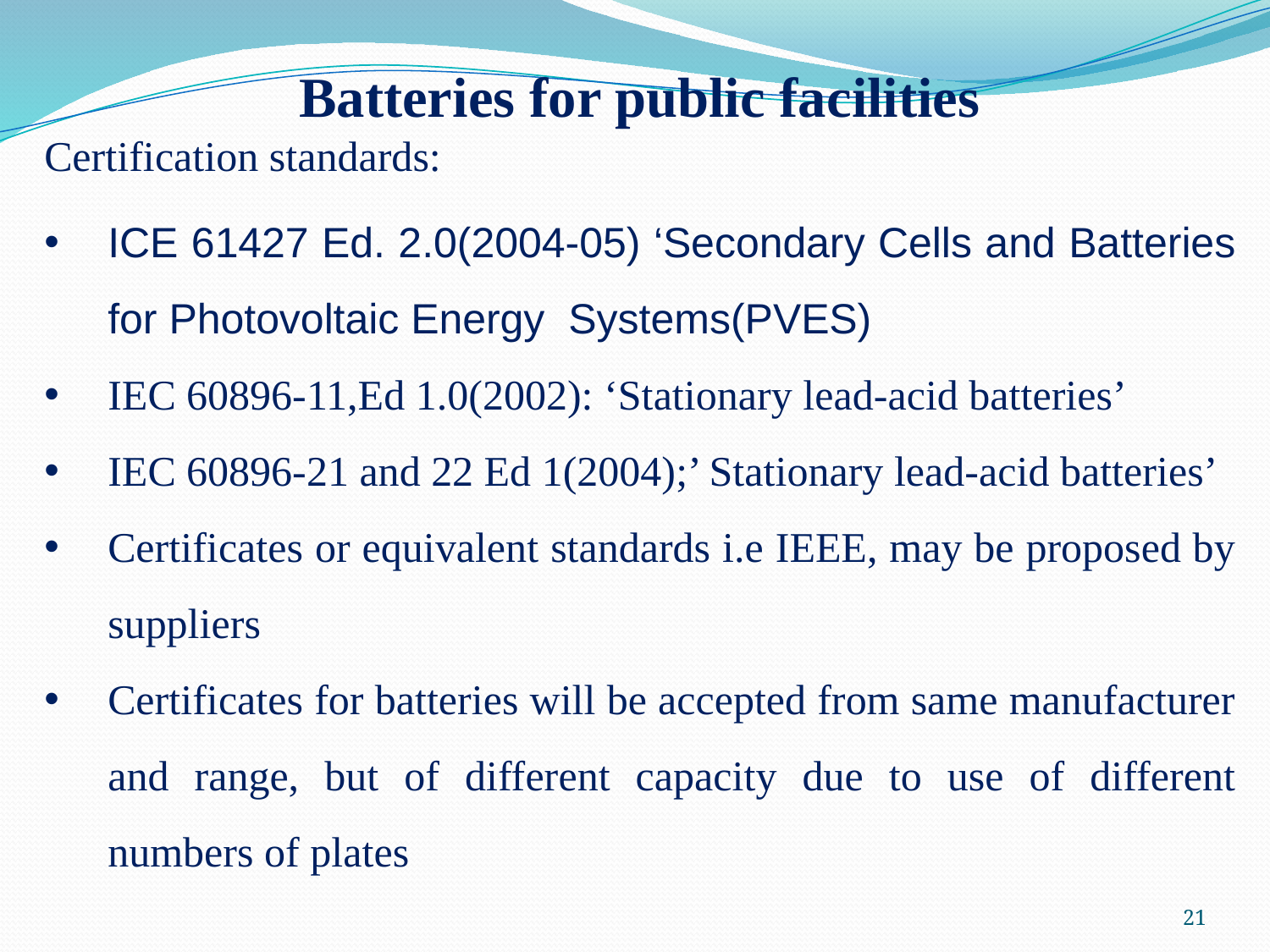

Batteries for public facilities
Certification standards:
ICE 61427 Ed. 2.0(2004-05) ‘Secondary Cells and Batteries for Photovoltaic Energy  Systems(PVES)
IEC 60896-11,Ed 1.0(2002): ‘Stationary lead-acid batteries’
IEC 60896-21 and 22 Ed 1(2004);’ Stationary lead-acid batteries’
Certificates or equivalent standards i.e IEEE, may be proposed by suppliers
Certificates for batteries will be accepted from same manufacturer and range, but of different capacity due to use of different numbers of plates

21